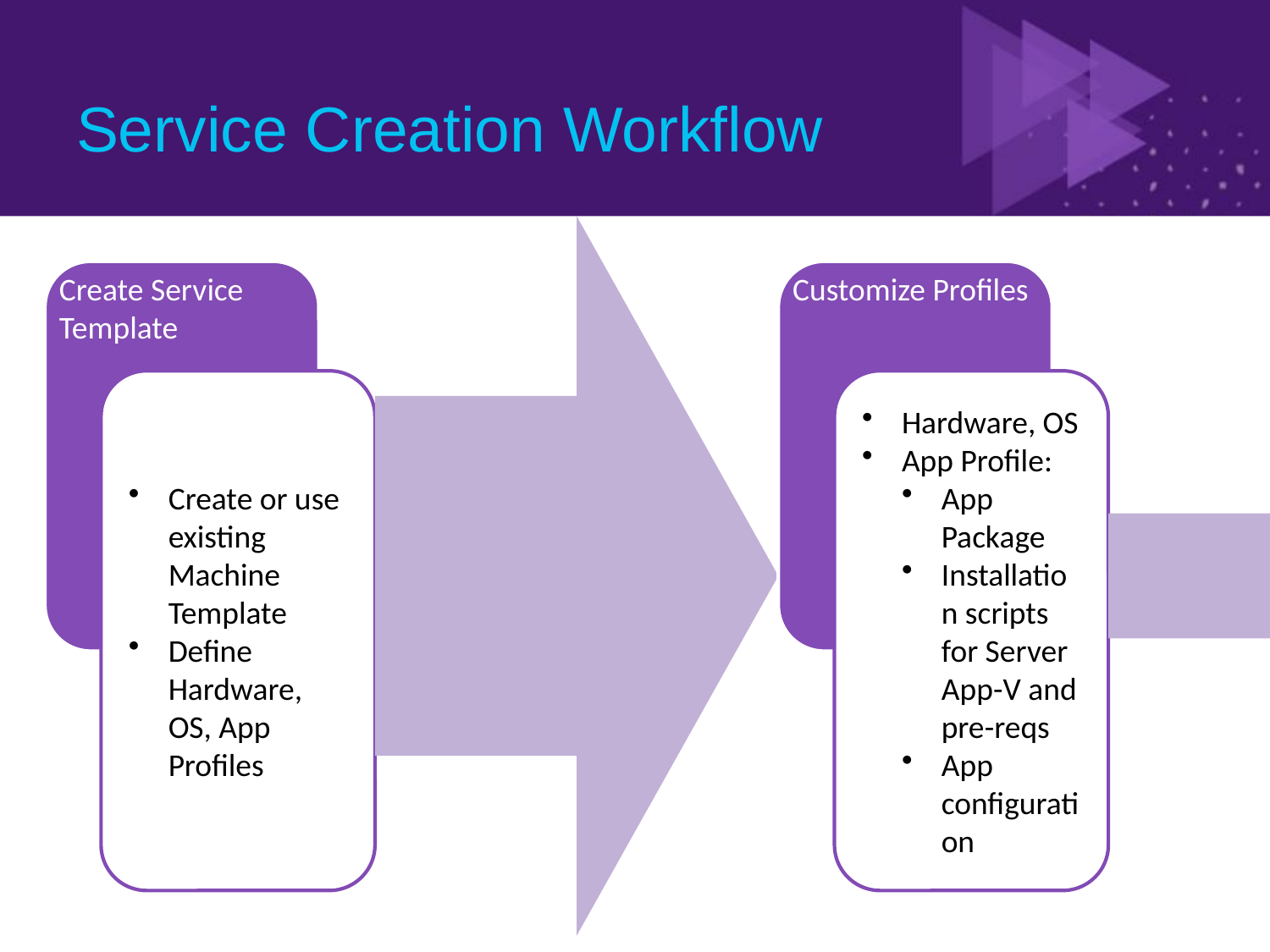

# Service Creation Workflow
Create Service Template
Create or use existing Machine Template
Define Hardware, OS, App Profiles
Customize Profiles
Hardware, OS
App Profile:
App Package
Installation scripts for Server App-V and pre-reqs
App configuration